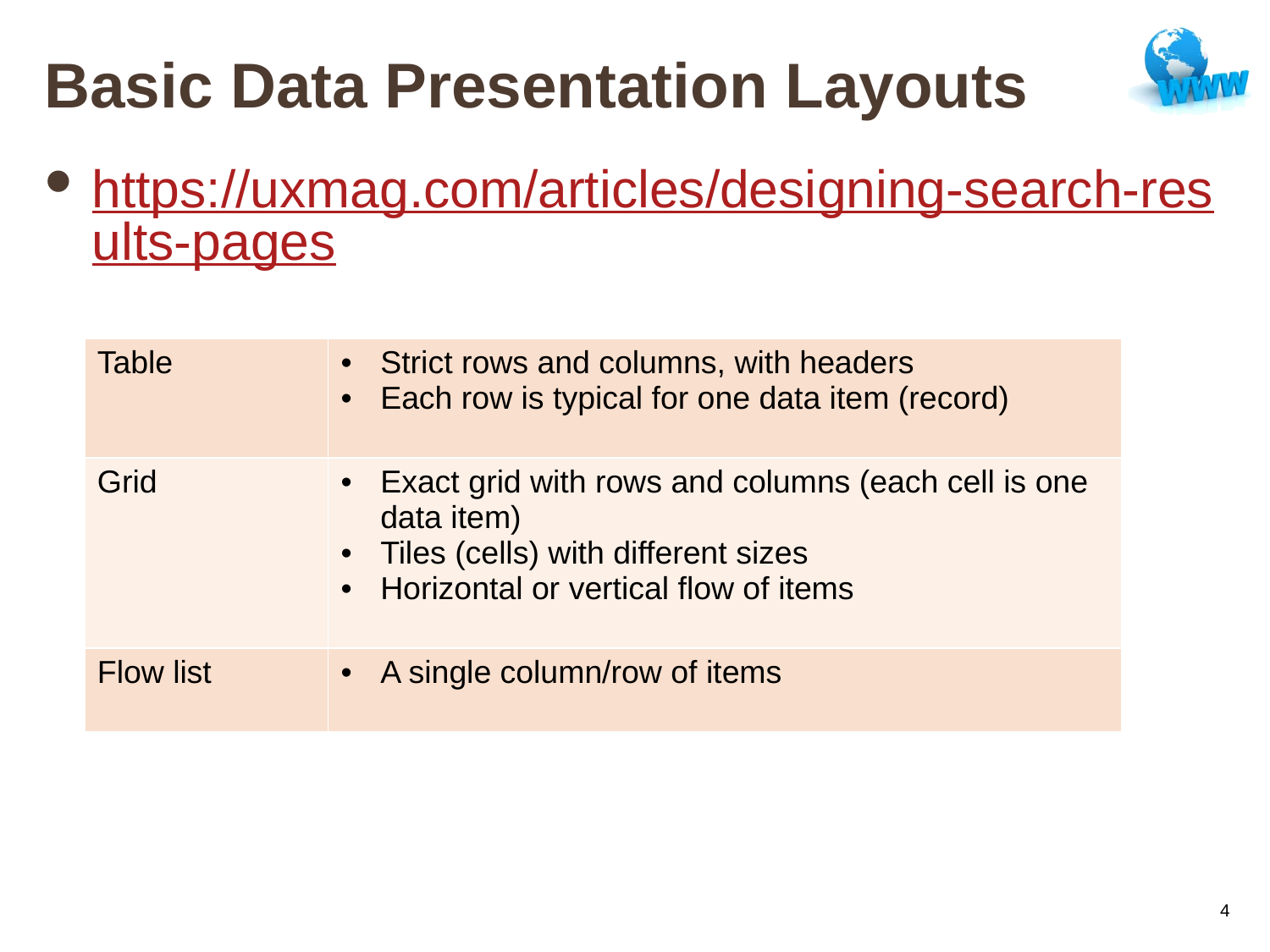

# Basic Data Presentation Layouts
https://uxmag.com/articles/designing-search-results-pages

| Table | Strict rows and columns, with headers Each row is typical for one data item (record) |
| --- | --- |
| Grid | Exact grid with rows and columns (each cell is one data item) Tiles (cells) with different sizes Horizontal or vertical flow of items |
| Flow list | A single column/row of items |
4